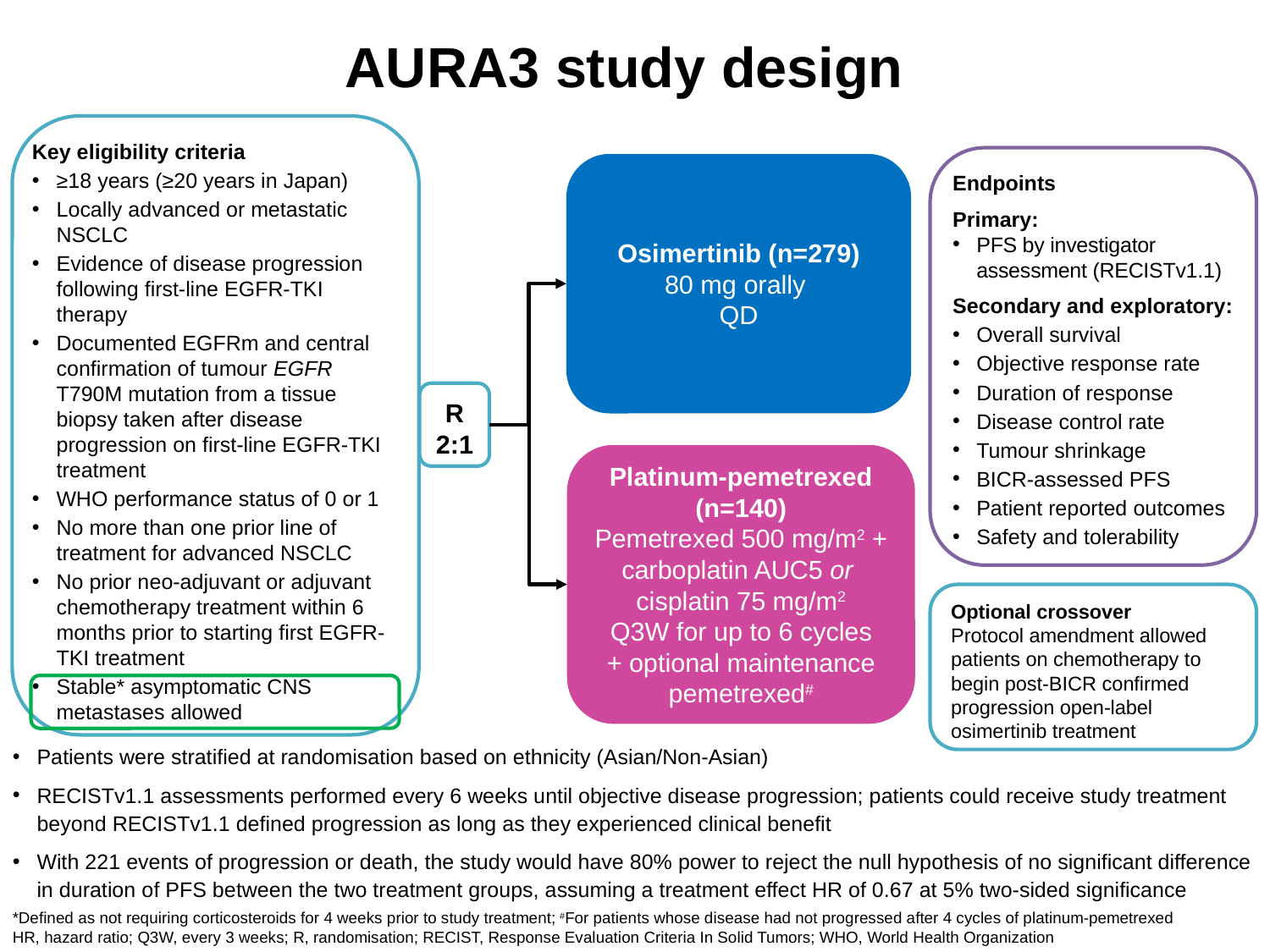

# AURA3 study design
Key eligibility criteria
≥18 years (≥20 years in Japan)
Locally advanced or metastatic NSCLC
Evidence of disease progression following first-line EGFR-TKI therapy
Documented EGFRm and central confirmation of tumour EGFR T790M mutation from a tissue biopsy taken after disease progression on first-line EGFR-TKI treatment
WHO performance status of 0 or 1
No more than one prior line of treatment for advanced NSCLC
No prior neo-adjuvant or adjuvant chemotherapy treatment within 6 months prior to starting first EGFR-TKI treatment
Stable* asymptomatic CNS metastases allowed

Endpoints
Primary:
PFS by investigator assessment (RECISTv1.1)
Secondary and exploratory:
Overall survival
Objective response rate
Duration of response
Disease control rate
Tumour shrinkage
BICR-assessed PFS
Patient reported outcomes
Safety and tolerability

Osimertinib (n=279)
80 mg orally
QD
R 2:1
Platinum-pemetrexed (n=140)
Pemetrexed 500 mg/m2 +
carboplatin AUC5 or
cisplatin 75 mg/m2
Q3W for up to 6 cycles
+ optional maintenance pemetrexed#
Optional crossover
Protocol amendment allowed patients on chemotherapy to begin post-BICR confirmed progression open-label osimertinib treatment
Patients were stratified at randomisation based on ethnicity (Asian/Non-Asian)
RECISTv1.1 assessments performed every 6 weeks until objective disease progression; patients could receive study treatment beyond RECISTv1.1 defined progression as long as they experienced clinical benefit
With 221 events of progression or death, the study would have 80% power to reject the null hypothesis of no significant difference in duration of PFS between the two treatment groups, assuming a treatment effect HR of 0.67 at 5% two-sided significance

*Defined as not requiring corticosteroids for 4 weeks prior to study treatment; #For patients whose disease had not progressed after 4 cycles of platinum-pemetrexed
HR, hazard ratio; Q3W, every 3 weeks; R, randomisation; RECIST, Response Evaluation Criteria In Solid Tumors; WHO, World Health Organization